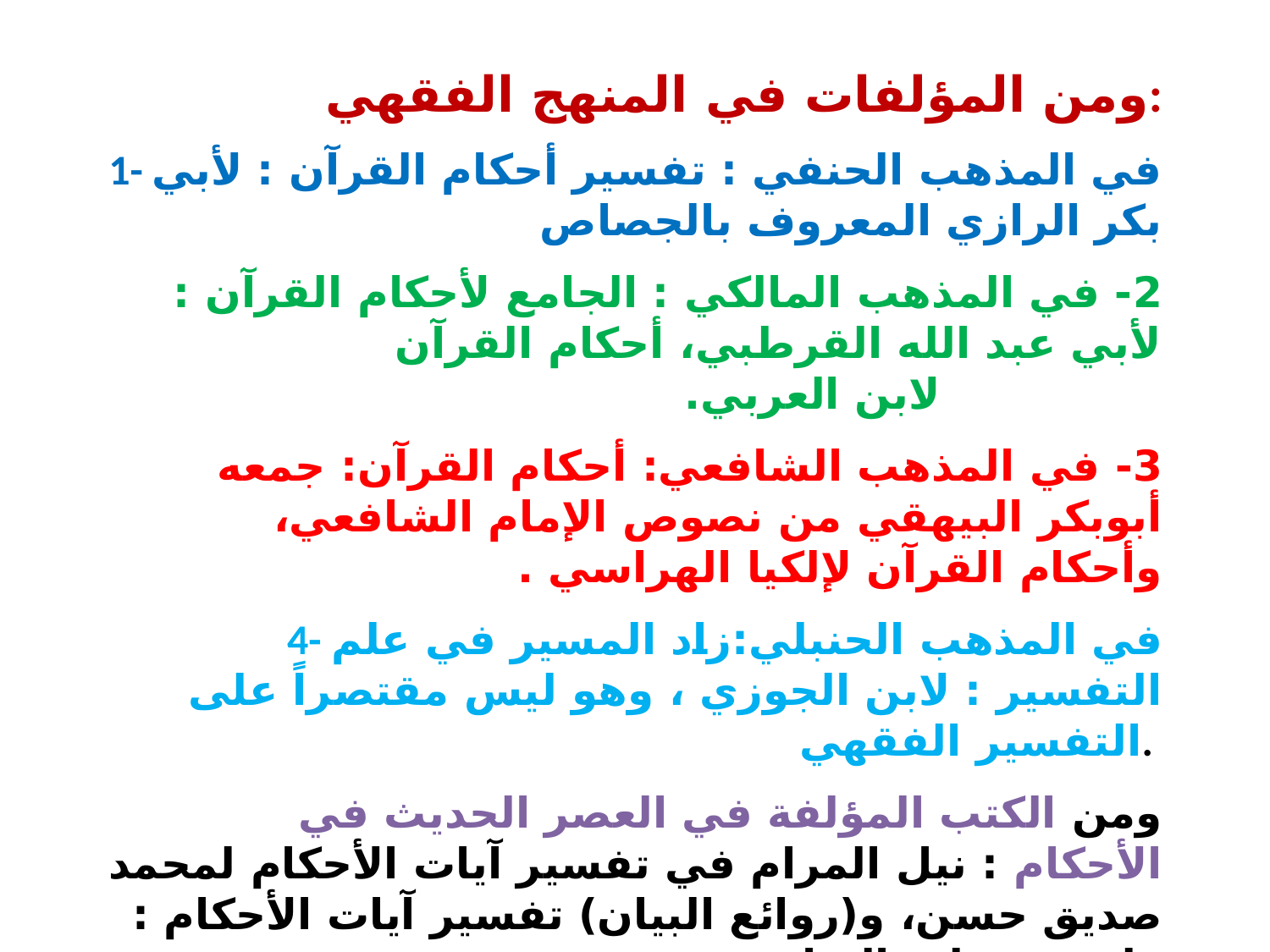

ومن المؤلفات في المنهج الفقهي:
1- في المذهب الحنفي : تفسير أحكام القرآن : لأبي بكر الرازي المعروف بالجصاص
2- في المذهب المالكي : الجامع لأحكام القرآن : لأبي عبد الله القرطبي، أحكام القرآن                                   لابن العربي.
3- في المذهب الشافعي: أحكام القرآن: جمعه أبوبكر البيهقي من نصوص الإمام الشافعي،    وأحكام القرآن لإلكيا الهراسي .
4- في المذهب الحنبلي:زاد المسير في علم التفسير : لابن الجوزي ، وهو ليس مقتصراً على التفسير الفقهي.
ومن الكتب المؤلفة في العصر الحديث في الأحكام : نيل المرام في تفسير آيات الأحكام لمحمد صديق حسن، و(روائع البيان) تفسير آيات الأحكام : لمحمد علي الصابوني .